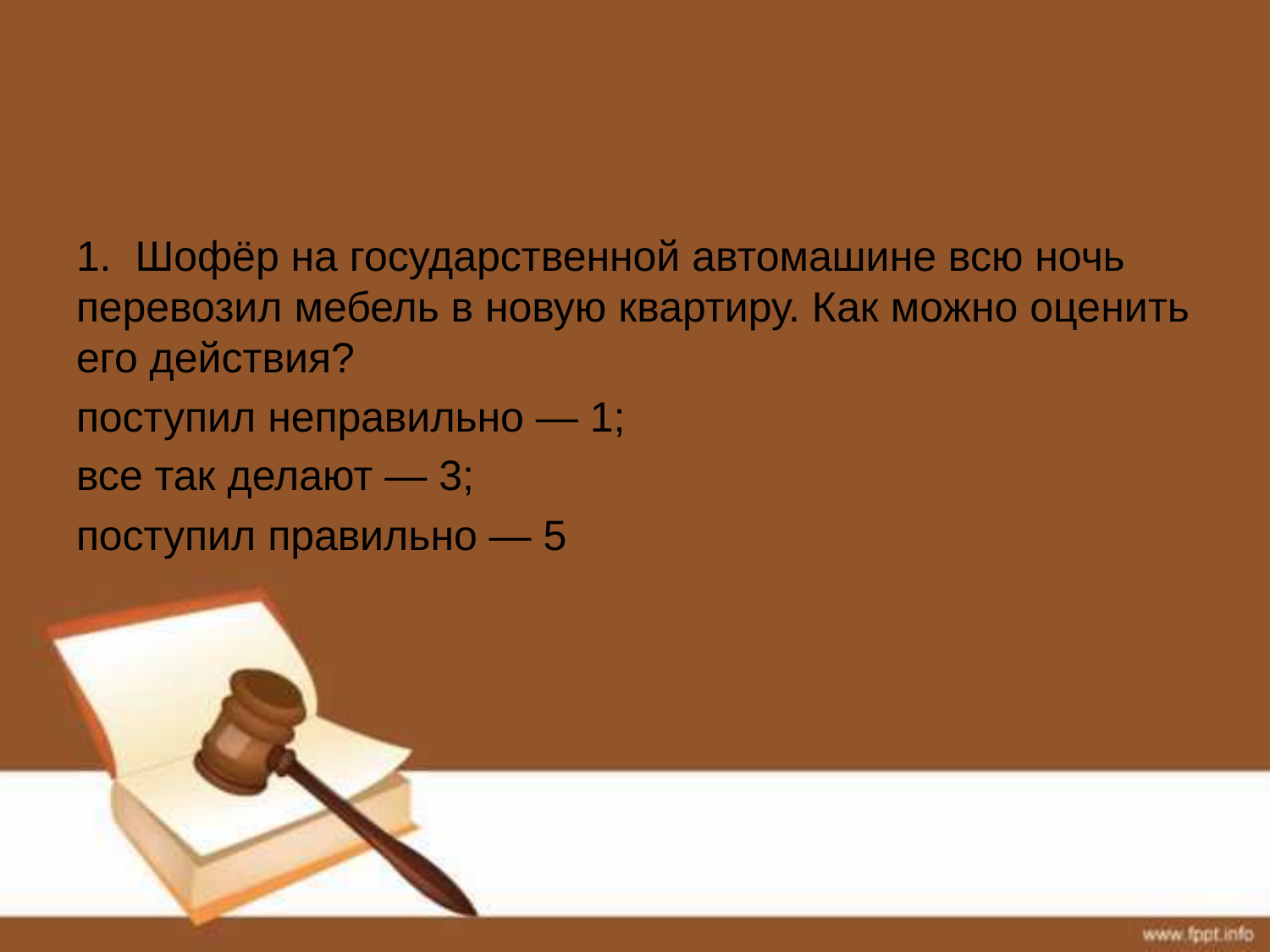

#
1.  Шофёр на государственной автомашине всю ночь перевозил мебель в новую квартиру. Как можно оце­нить его действия?
поступил неправильно — 1;
все так делают — 3;
поступил правильно — 5